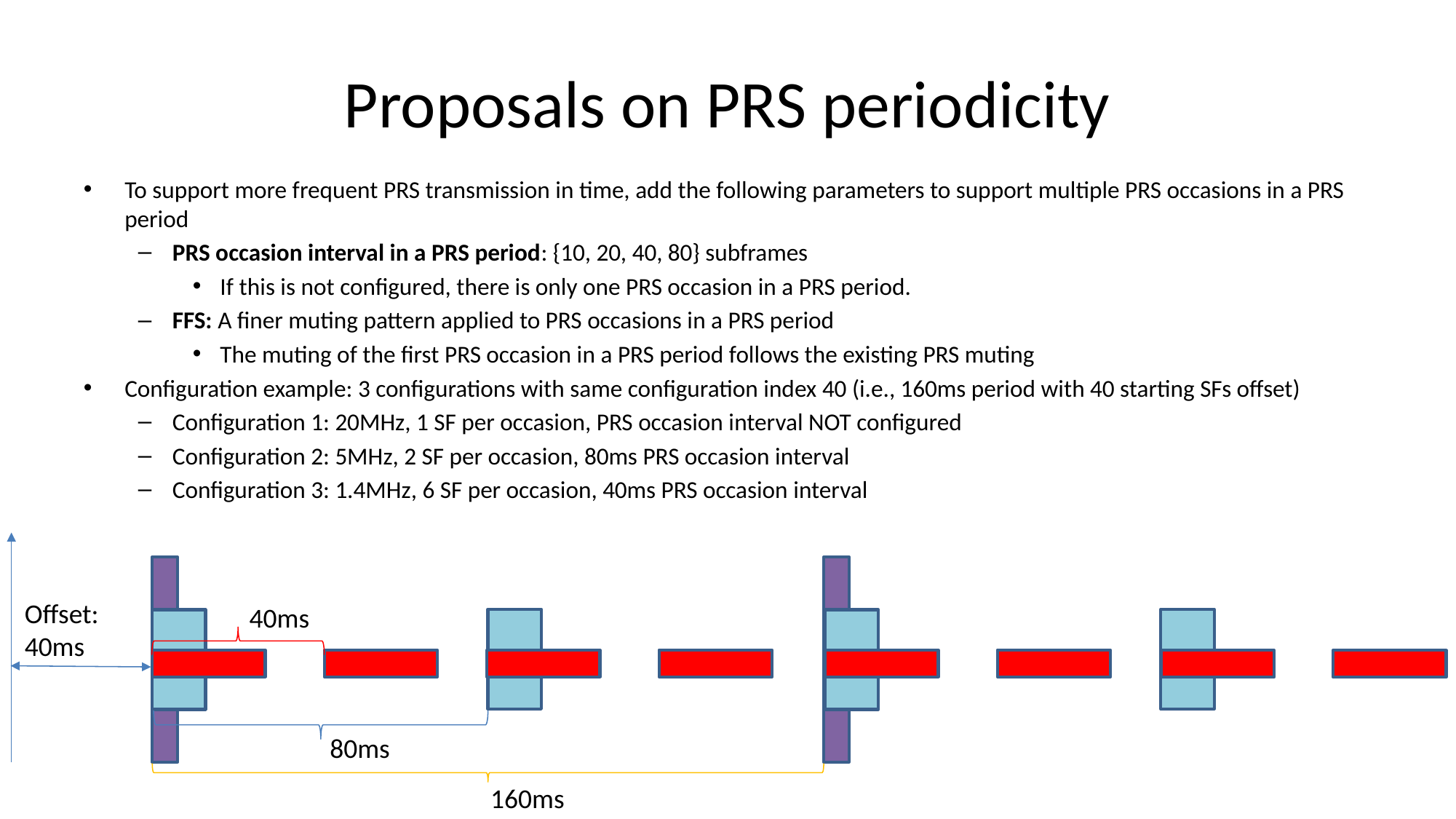

# Proposals on PRS periodicity
To support more frequent PRS transmission in time, add the following parameters to support multiple PRS occasions in a PRS period
PRS occasion interval in a PRS period: {10, 20, 40, 80} subframes
If this is not configured, there is only one PRS occasion in a PRS period.
FFS: A finer muting pattern applied to PRS occasions in a PRS period
The muting of the first PRS occasion in a PRS period follows the existing PRS muting
Configuration example: 3 configurations with same configuration index 40 (i.e., 160ms period with 40 starting SFs offset)
Configuration 1: 20MHz, 1 SF per occasion, PRS occasion interval NOT configured
Configuration 2: 5MHz, 2 SF per occasion, 80ms PRS occasion interval
Configuration 3: 1.4MHz, 6 SF per occasion, 40ms PRS occasion interval

Offset: 40ms
40ms

80ms
160ms